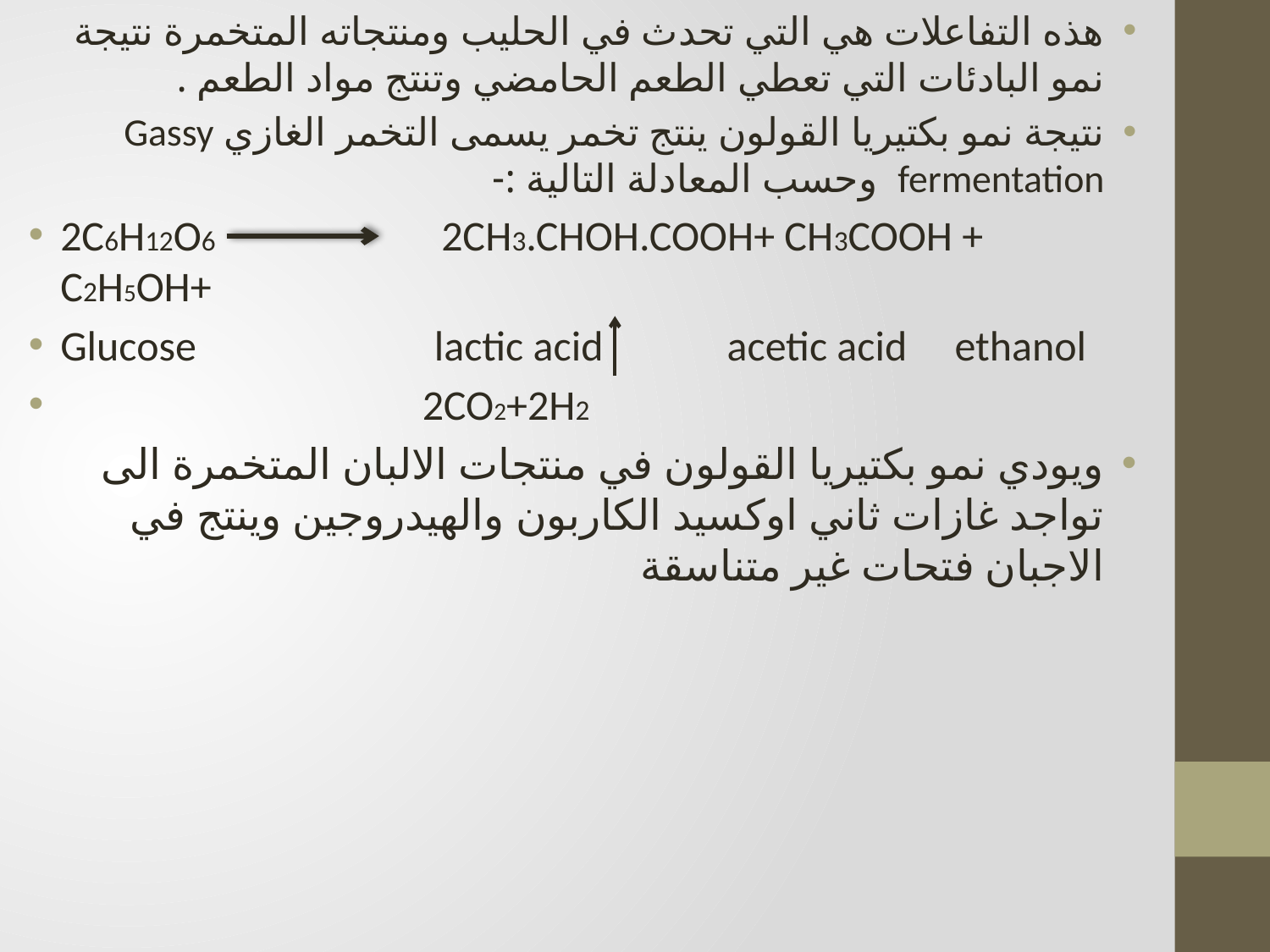

هذه التفاعلات هي التي تحدث في الحليب ومنتجاته المتخمرة نتيجة نمو البادئات التي تعطي الطعم الحامضي وتنتج مواد الطعم .
نتيجة نمو بكتيريا القولون ينتج تخمر يسمى التخمر الغازي Gassy fermentation  وحسب المعادلة التالية :-
2C6H12O6		2CH3.CHOH.COOH+ CH3COOH +  C2H5OH+
Glucose                         lactic acid             acetic acid     ethanol
                                      2CO2+2H2
ويودي نمو بكتيريا القولون في منتجات الالبان المتخمرة الى تواجد غازات ثاني اوكسيد الكاربون والهيدروجين وينتج في الاجبان فتحات غير متناسقة